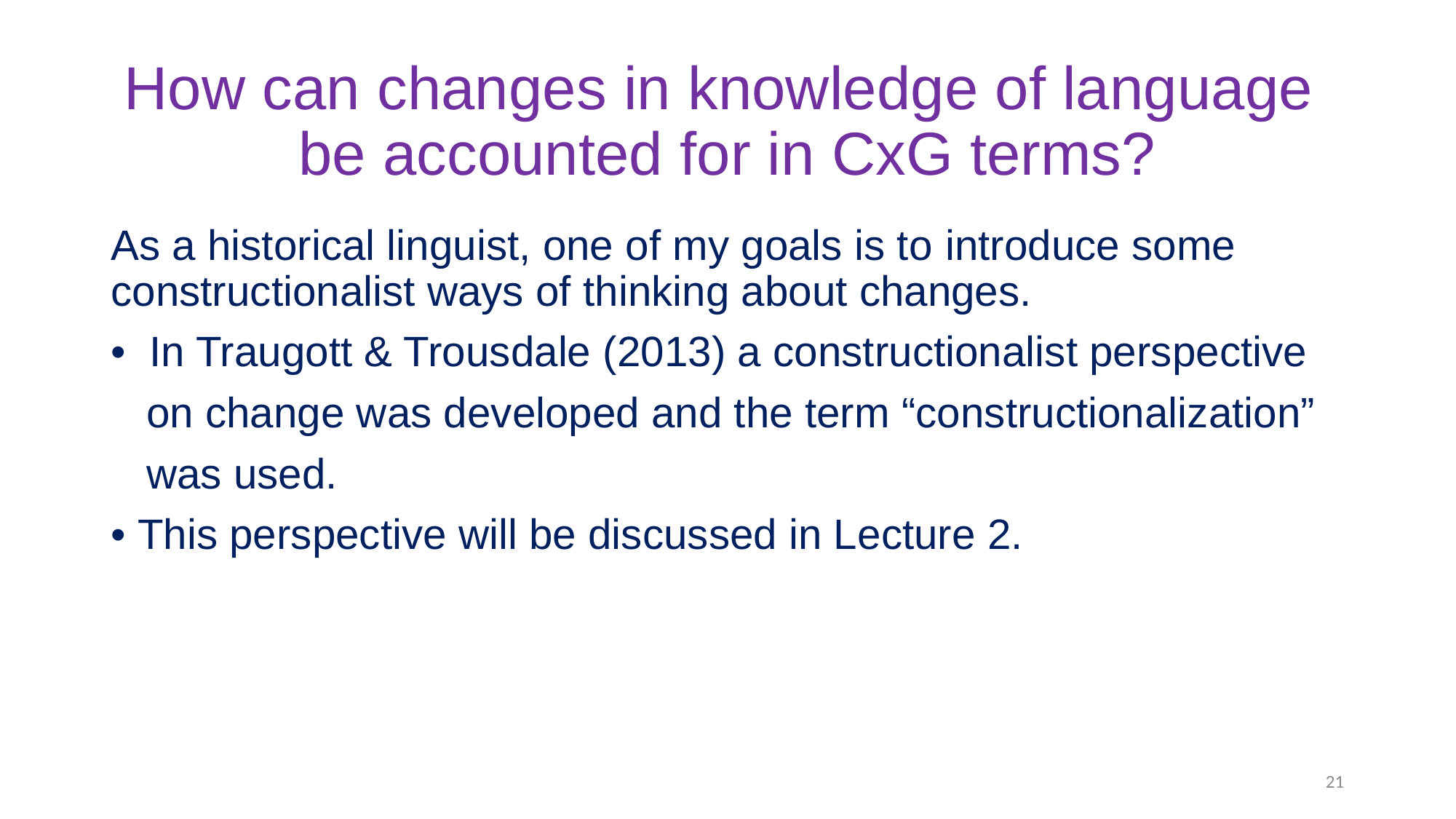

# How can changes in knowledge of language be accounted for in CxG terms?
As a historical linguist, one of my goals is to introduce some constructionalist ways of thinking about changes.
•  In Traugott & Trousdale (2013) a constructionalist perspective
   on change was developed and the term “constructionalization”
   was used.
• This perspective will be discussed in Lecture 2.

21